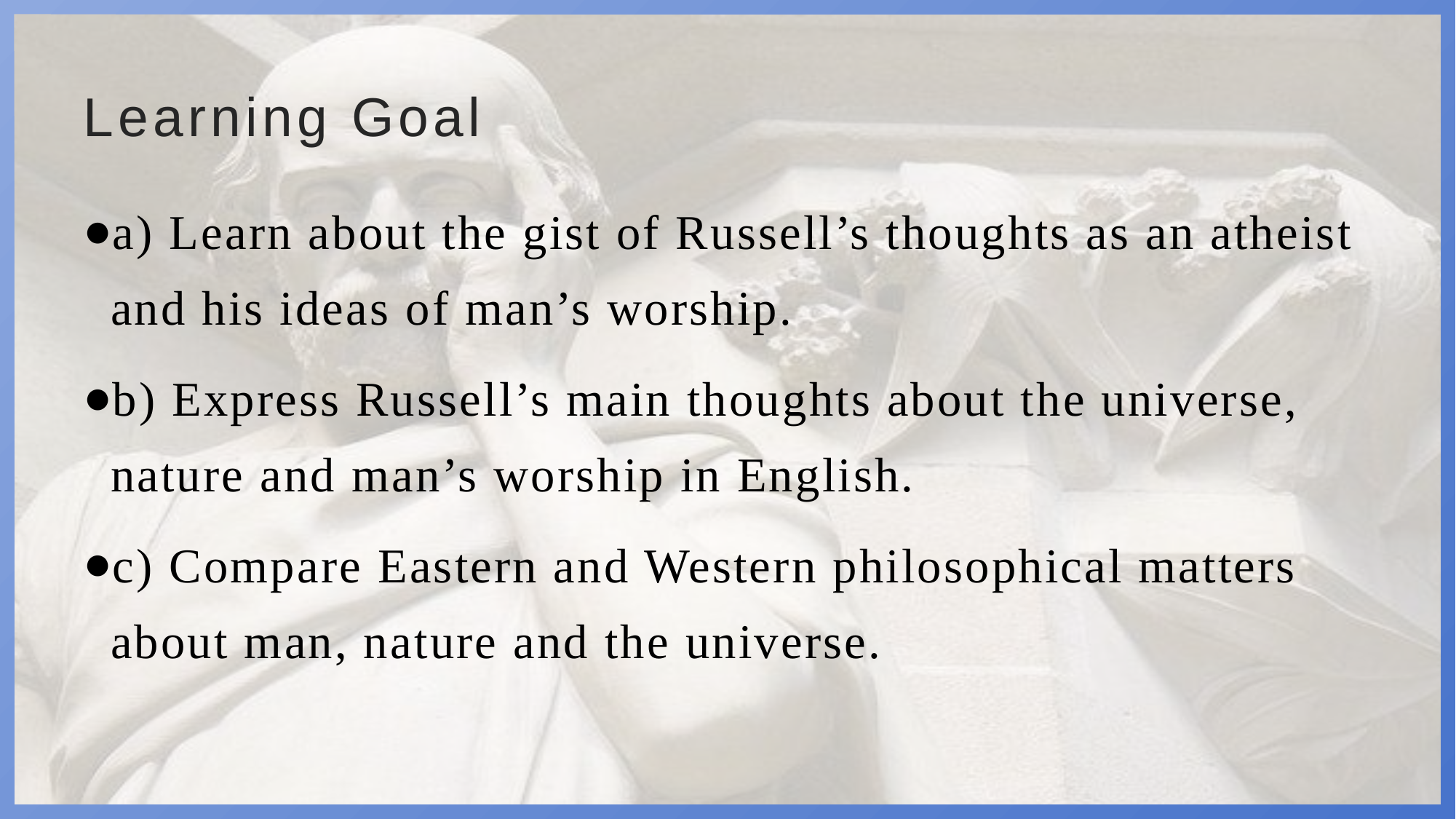

# Learning Goal
a) Learn about the gist of Russell’s thoughts as an atheist and his ideas of man’s worship.
b) Express Russell’s main thoughts about the universe, nature and man’s worship in English.
c) Compare Eastern and Western philosophical matters about man, nature and the universe.